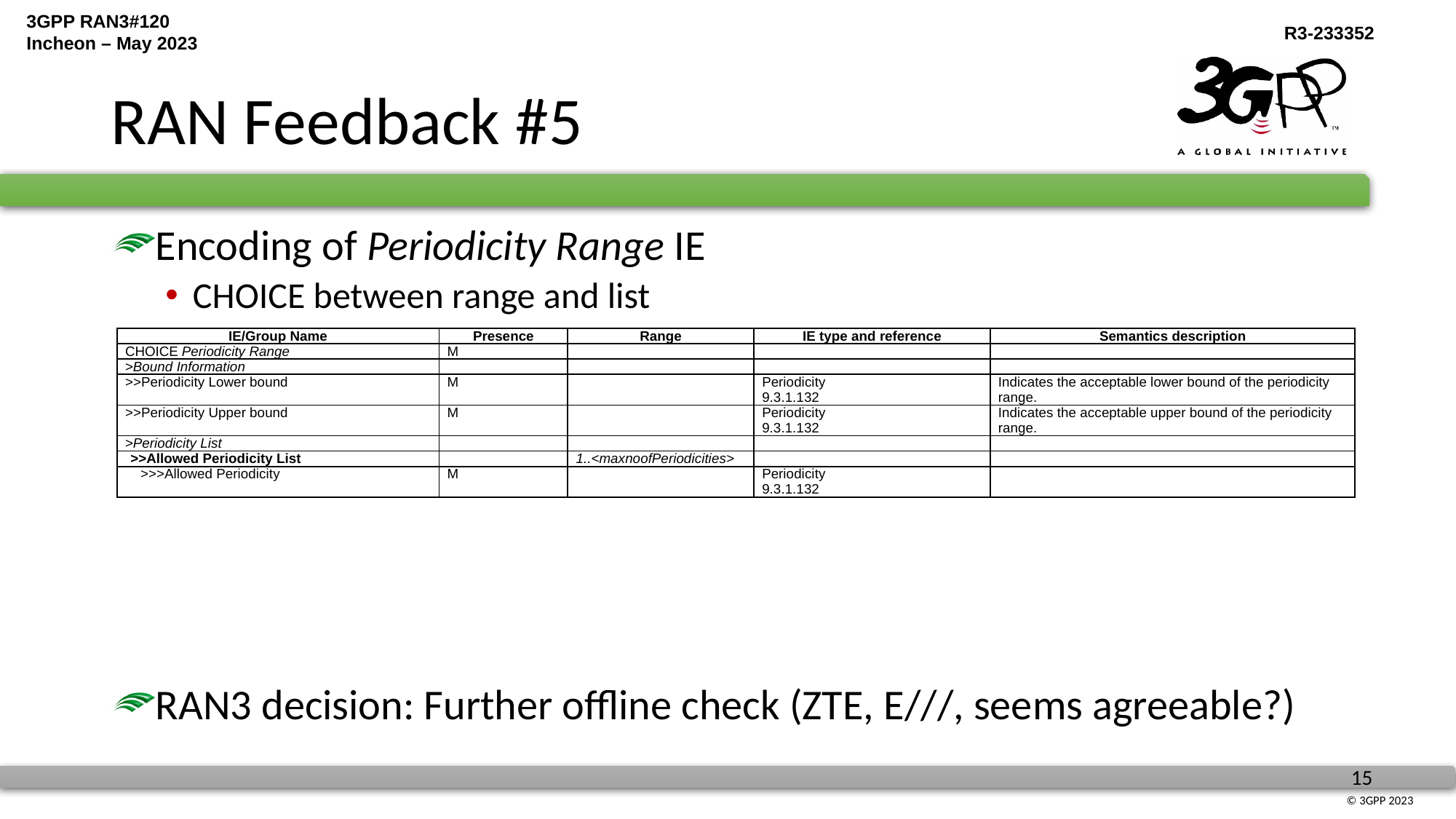

# RAN Feedback #5
Encoding of Periodicity Range IE
CHOICE between range and list

RAN3 decision: Further offline check (ZTE, E///, seems agreeable?)
| IE/Group Name | Presence | Range | IE type and reference | Semantics description |
| --- | --- | --- | --- | --- |
| CHOICE Periodicity Range | M |  |  |  |
| >Bound Information |  |  |  |  |
| >>Periodicity Lower bound | M |  | Periodicity 9.3.1.132 | Indicates the acceptable lower bound of the periodicity range. |
| >>Periodicity Upper bound | M |  | Periodicity 9.3.1.132 | Indicates the acceptable upper bound of the periodicity range. |
| >Periodicity List |  |  |  |  |
| >>Allowed Periodicity List |  | 1..<maxnoofPeriodicities> |  |  |
| >>>Allowed Periodicity | M |  | Periodicity 9.3.1.132 |  |